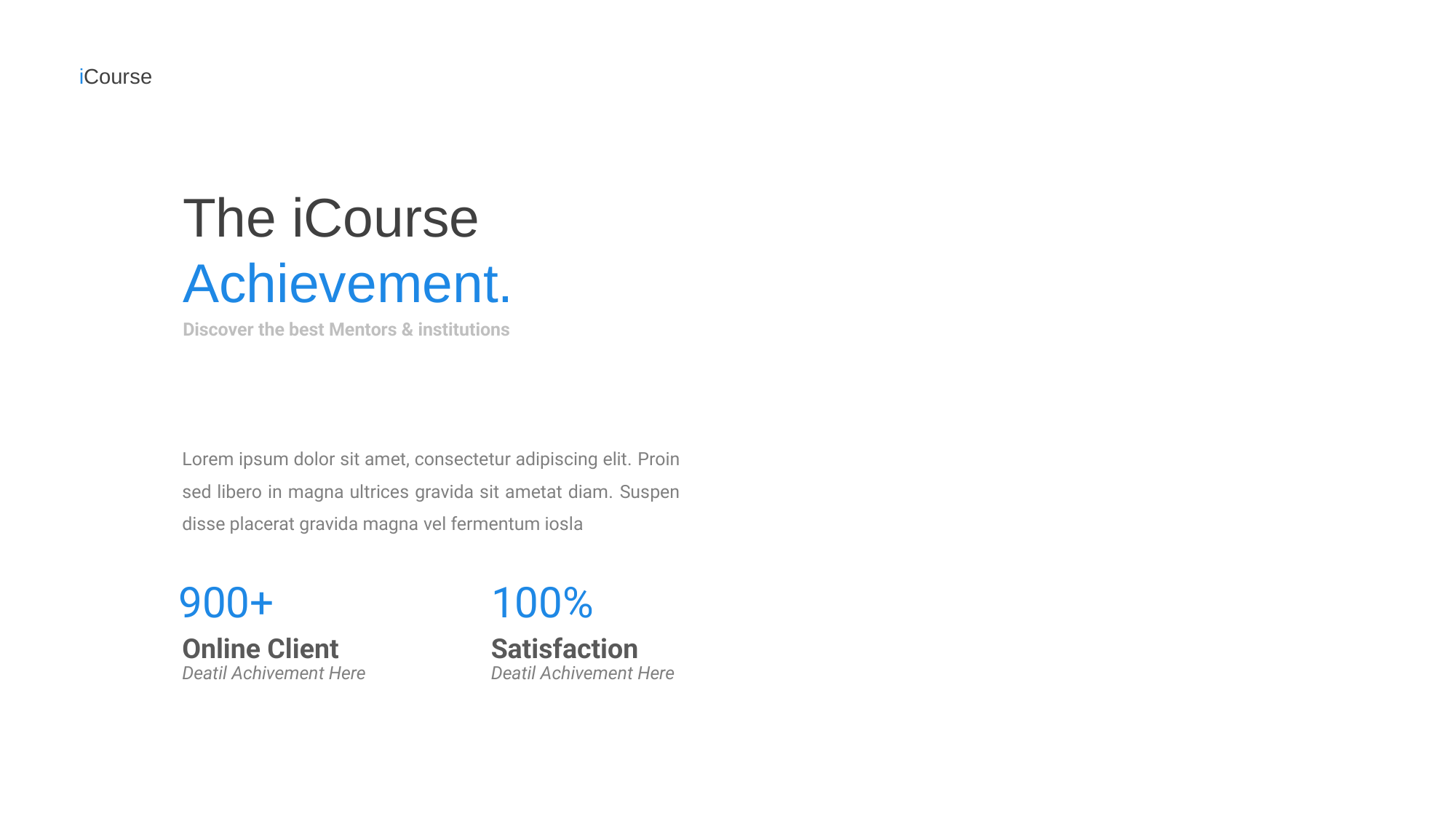

iCourse

The iCourse Achievement.
Discover the best Mentors & institutions
Lorem ipsum dolor sit amet, consectetur adipiscing elit. Proin sed libero in magna ultrices gravida sit ametat diam. Suspen disse placerat gravida magna vel fermentum iosla
900+
100%
Online Client
Satisfaction
Deatil Achivement Here
Deatil Achivement Here